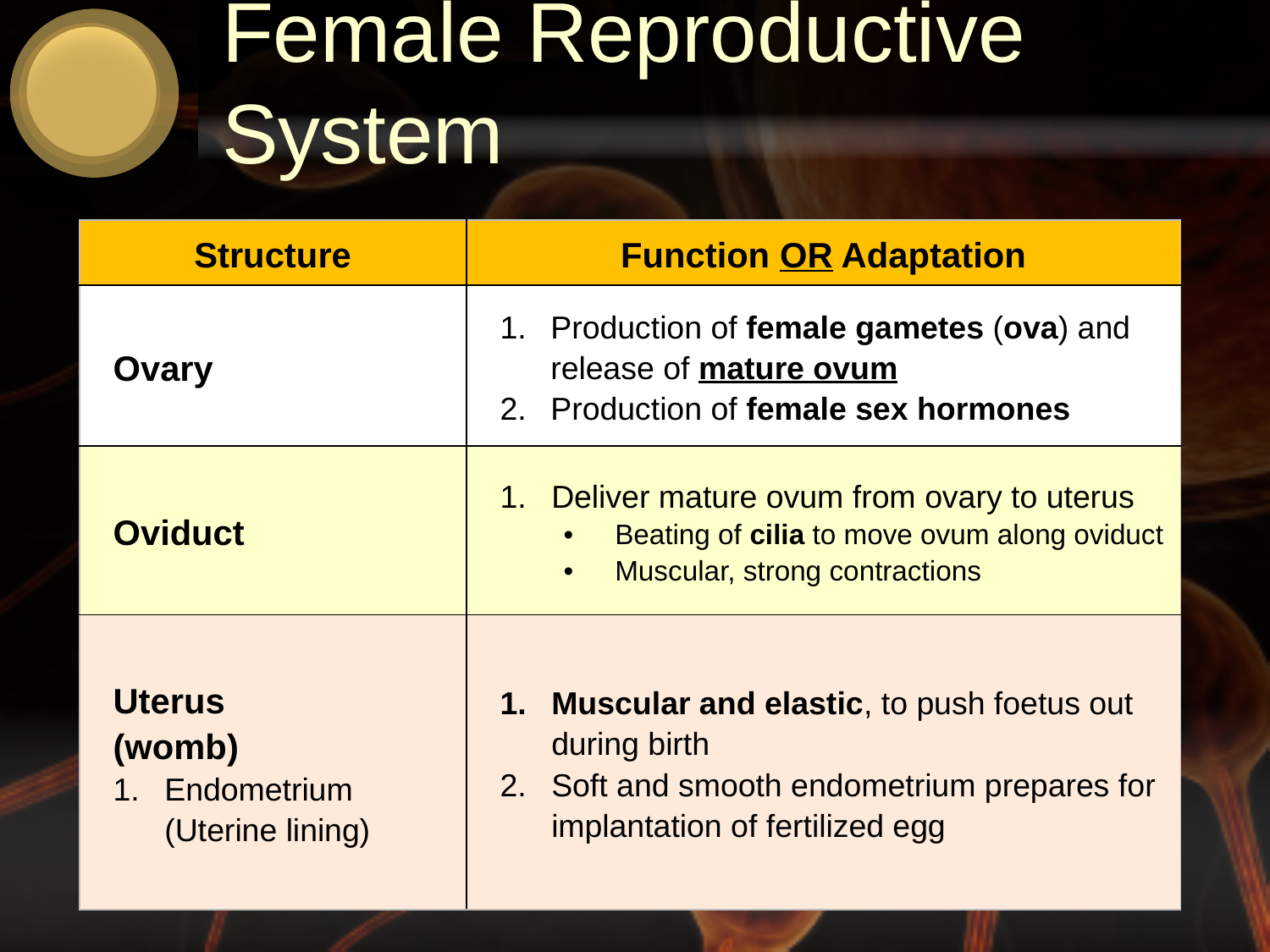

# Female Reproductive System
| Structure | Function OR Adaptation |
| --- | --- |
| Ovary | Production of female gametes (ova) and release of mature ovum Production of female sex hormones |
| Oviduct | Deliver mature ovum from ovary to uterus Beating of cilia to move ovum along oviduct Muscular, strong contractions |
| Uterus (womb) Endometrium (Uterine lining) | Muscular and elastic, to push foetus out during birth Soft and smooth endometrium prepares for implantation of fertilized egg |